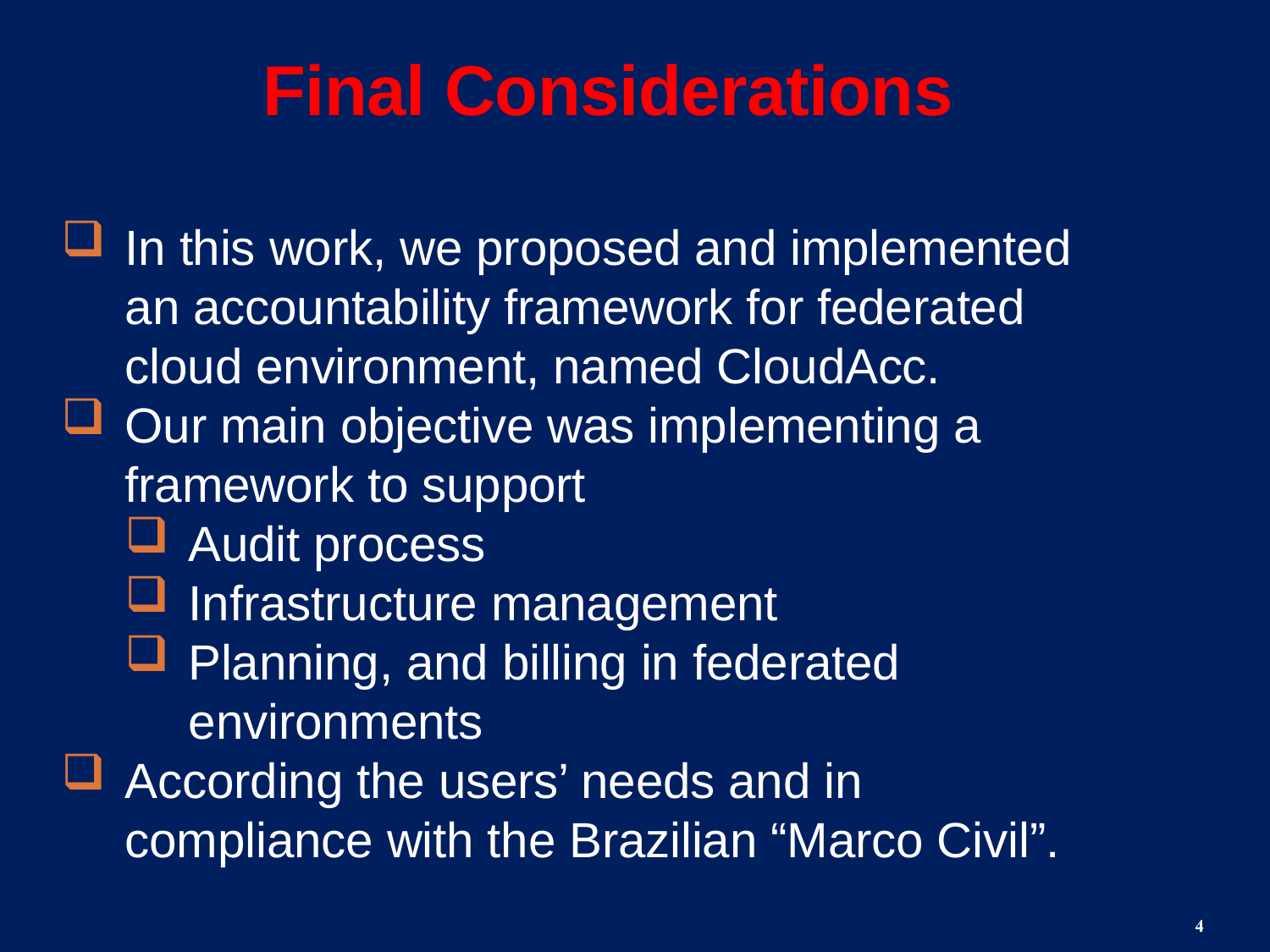

Final Considerations
In this work, we proposed and implemented an accountability framework for federated cloud environment, named CloudAcc.
Our main objective was implementing a framework to support
Audit process
Infrastructure management
Planning, and billing in federated environments
According the users’ needs and in compliance with the Brazilian “Marco Civil”.